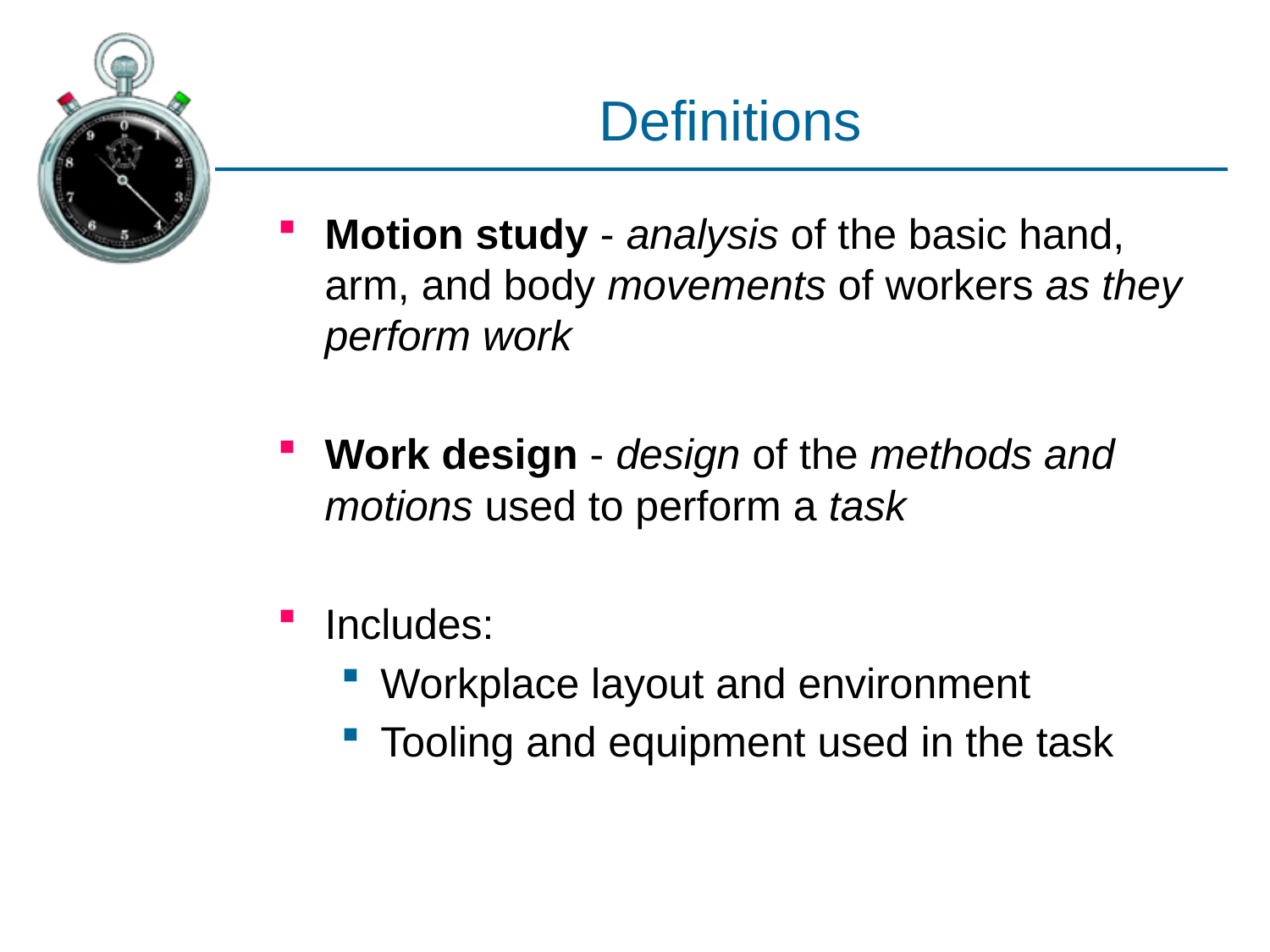

# Definitions
Motion study - analysis of the basic hand, arm, and body movements of workers as they perform work

Work design - design of the methods and motions used to perform a task

Includes:
Workplace layout and environment
Tooling and equipment used in the task